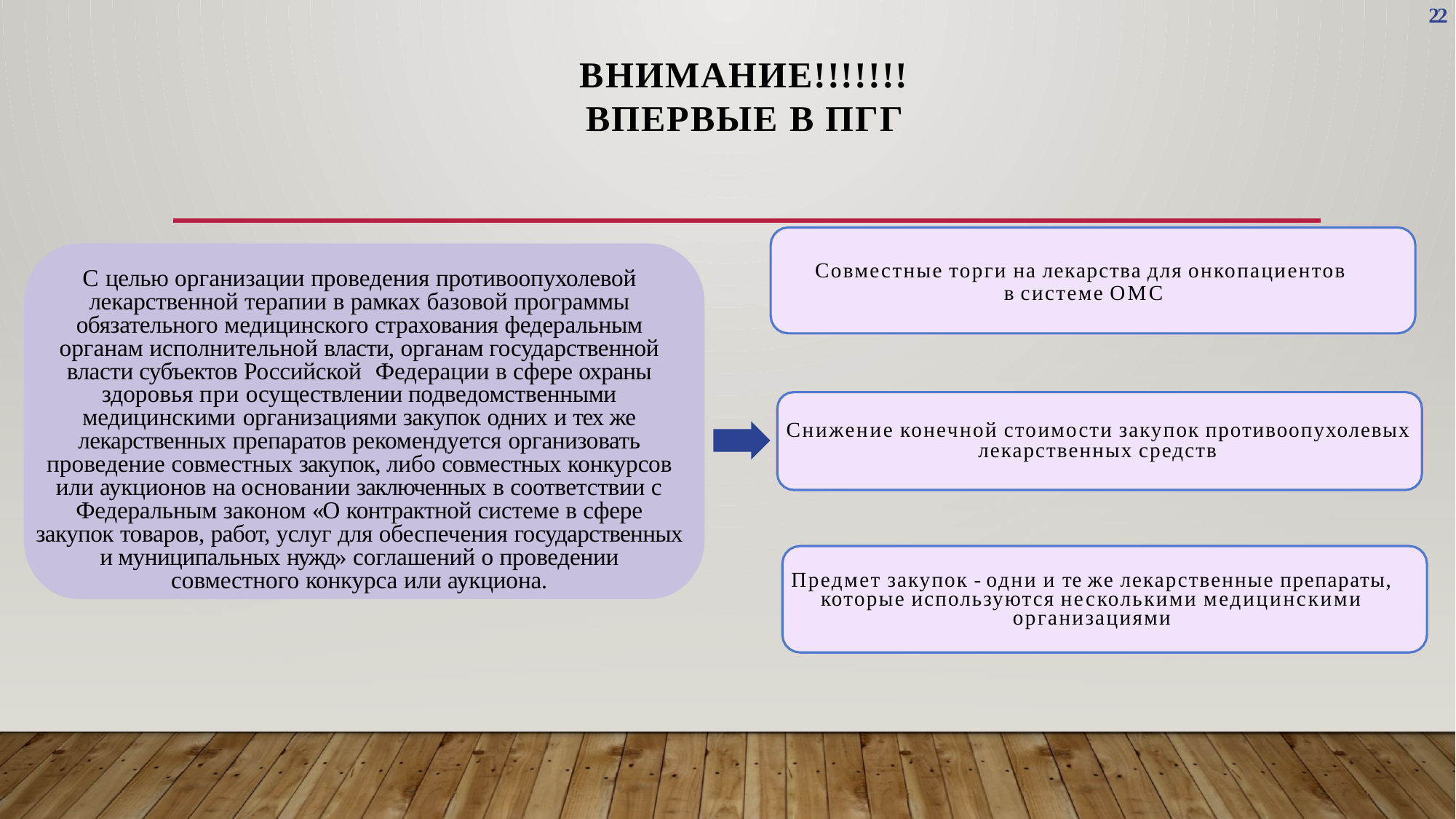

22
# ВНИМАНИЕ!!!!!!! ВПЕРВЫЕ в ПГГ

Совместные торги на лекарства для онкопациентов
в системе ОМС
С целью организации проведения противоопухолевой лекарственной терапии в рамках базовой программы обязательного медицинского страхования федеральным органам исполнительной власти, органам государственной власти субъектов Российской Федерации в сфере охраны здоровья при осуществлении подведомственными медицинскими организациями закупок одних и тех же лекарственных препаратов рекомендуется организовать проведение совместных закупок, либо совместных конкурсов или аукционов на основании заключенных в соответствии с Федеральным законом «О контрактной системе в сфере закупок товаров, работ, услуг для обеспечения государственных и муниципальных нужд» соглашений о проведении совместного конкурса или аукциона.

Снижение конечной стоимости закупок противоопухолевых лекарственных средств

Предмет закупок - одни и те же лекарственные препараты, которые используются несколькими медицинскими организациями